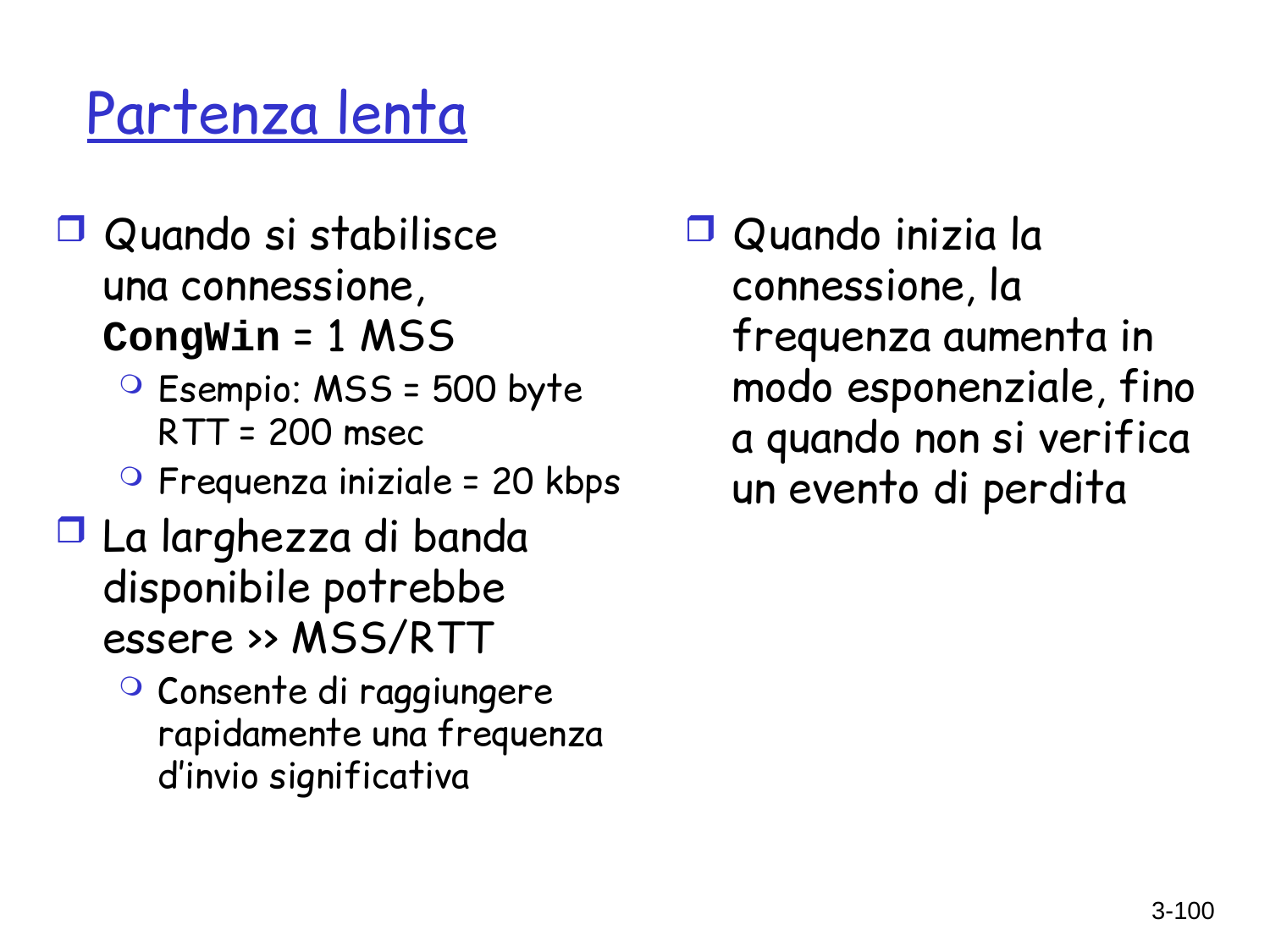

# Partenza lenta
Quando si stabilisce
una connessione,
CongWin = 1 MSS
Esempio: MSS = 500 byte RTT = 200 msec
Frequenza iniziale = 20 kbps
La larghezza di banda disponibile potrebbe
essere >> MSS/RTT
Consente di raggiungere rapidamente una frequenza d’invio significativa
Quando inizia la connessione, la frequenza aumenta in modo esponenziale, fino a quando non si verifica un evento di perdita

3-100